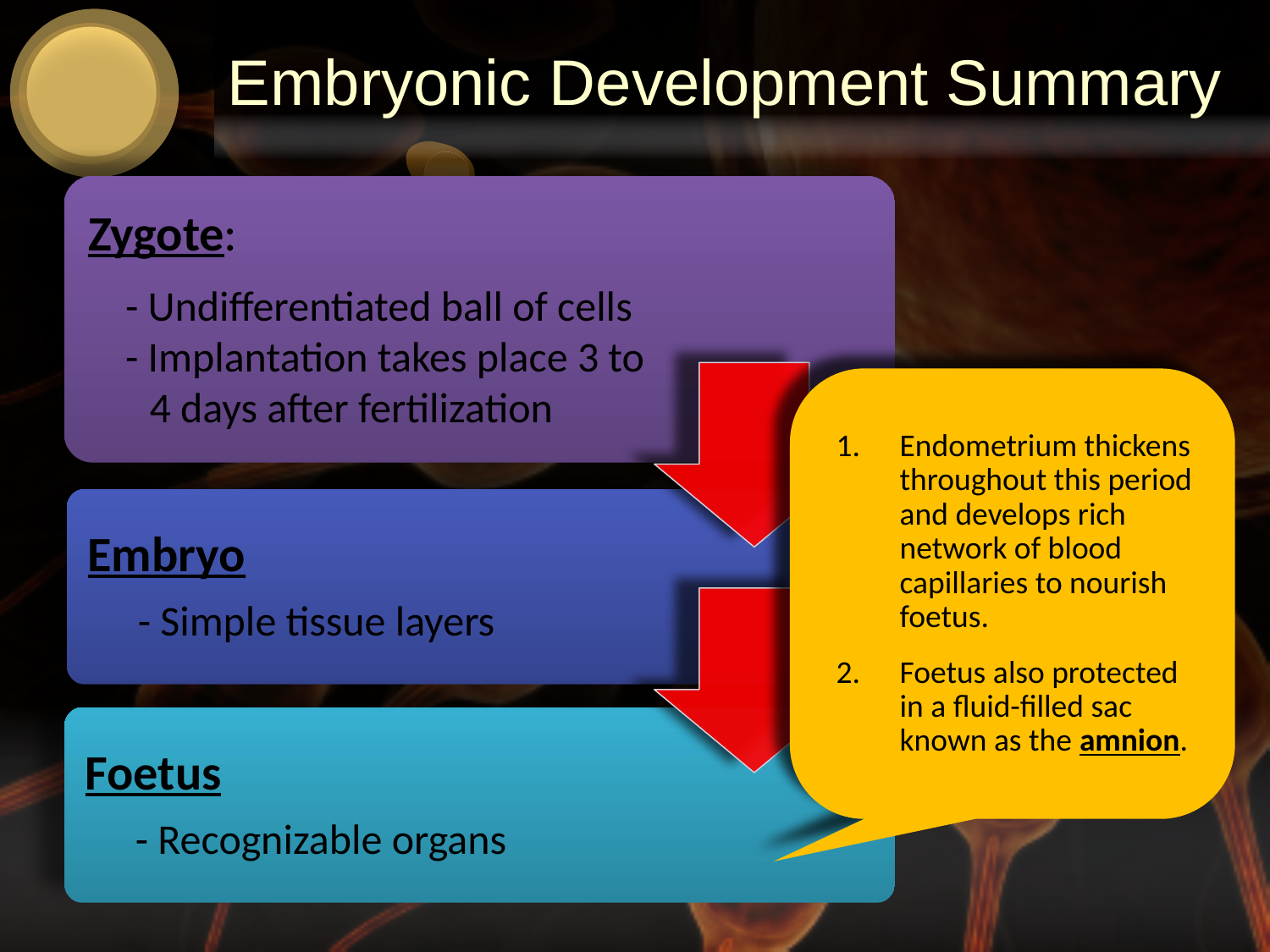

# Embryonic Development Summary
Zygote:
- Undifferentiated ball of cells
- Implantation takes place 3 to 4 days after fertilization

Endometrium thickens throughout this period and develops rich network of blood capillaries to nourish foetus.
Foetus also protected in a fluid-filled sac known as the amnion.
Embryo
- Simple tissue layers

Foetus
- Recognizable organs